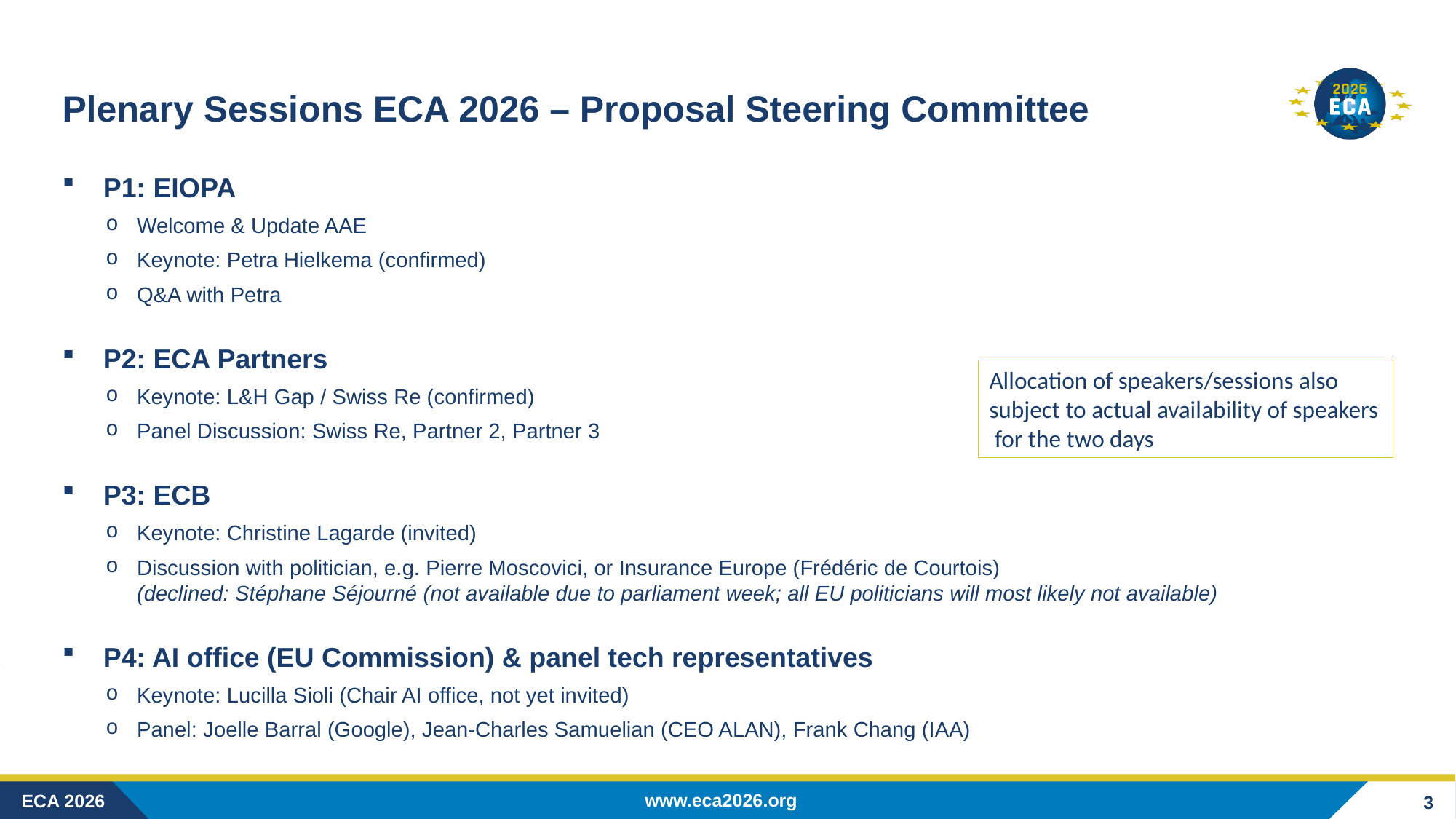

# Plenary Sessions ECA 2026 – Proposal Steering Committee
P1: EIOPA
Welcome & Update AAE
Keynote: Petra Hielkema (confirmed)
Q&A with Petra

P2: ECA Partners
Keynote: L&H Gap / Swiss Re (confirmed)
Panel Discussion: Swiss Re, Partner 2, Partner 3

P3: ECB
Keynote: Christine Lagarde (invited)
Discussion with politician, e.g. Pierre Moscovici, or Insurance Europe (Frédéric de Courtois)
(declined: Stéphane Séjourné (not available due to parliament week; all EU politicians will most likely not available)

P4: AI office (EU Commission) & panel tech representatives
Keynote: Lucilla Sioli (Chair AI office, not yet invited)
Panel: Joelle Barral (Google), Jean-Charles Samuelian (CEO ALAN), Frank Chang (IAA)
Allocation of speakers/sessions also subject to actual availability of speakers  for the two days
ECA 2026
3